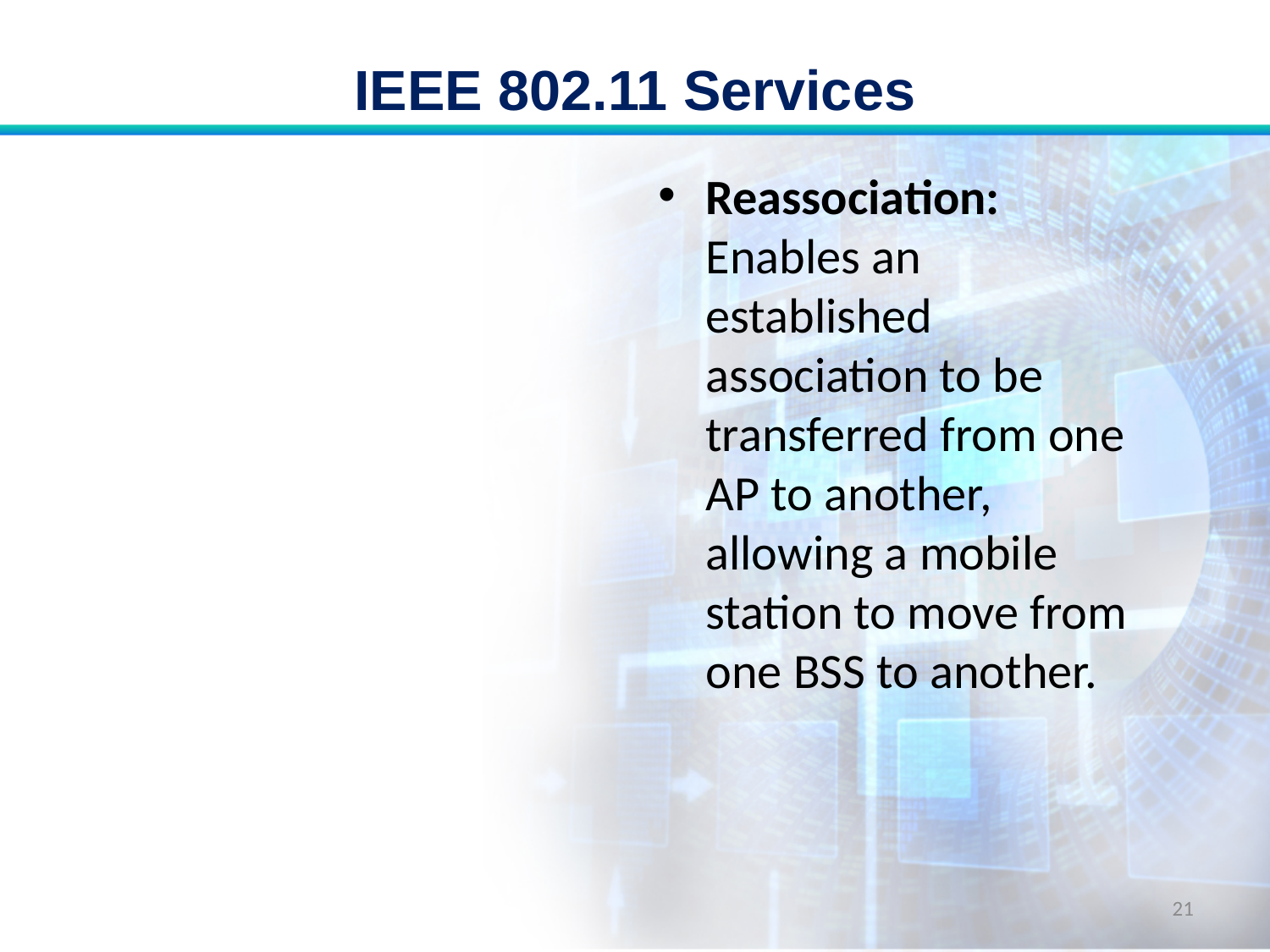

# IEEE 802.11 Services
Reassociation: Enables an established association to be transferred from one AP to another, allowing a mobile station to move from one BSS to another.
21